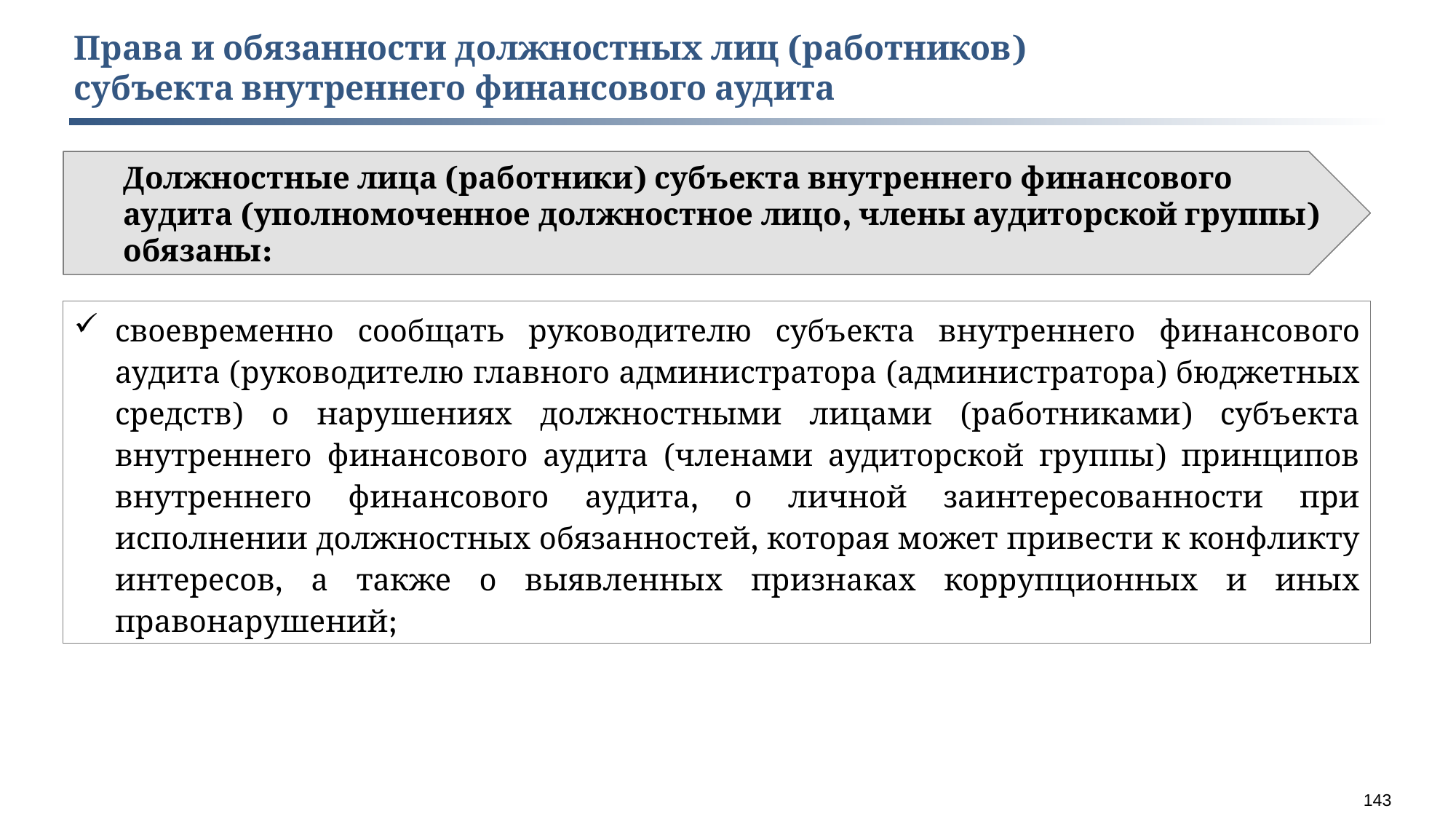

Права и обязанности должностных лиц (работников)
субъекта внутреннего финансового аудита
Должностные лица (работники) субъекта внутреннего финансового аудита (уполномоченное должностное лицо, члены аудиторской группы) обязаны:
своевременно сообщать руководителю субъекта внутреннего финансового аудита (руководителю главного администратора (администратора) бюджетных средств) о нарушениях должностными лицами (работниками) субъекта внутреннего финансового аудита (членами аудиторской группы) принципов внутреннего финансового аудита, о личной заинтересованности при исполнении должностных обязанностей, которая может привести к конфликту интересов, а также о выявленных признаках коррупционных и иных правонарушений;